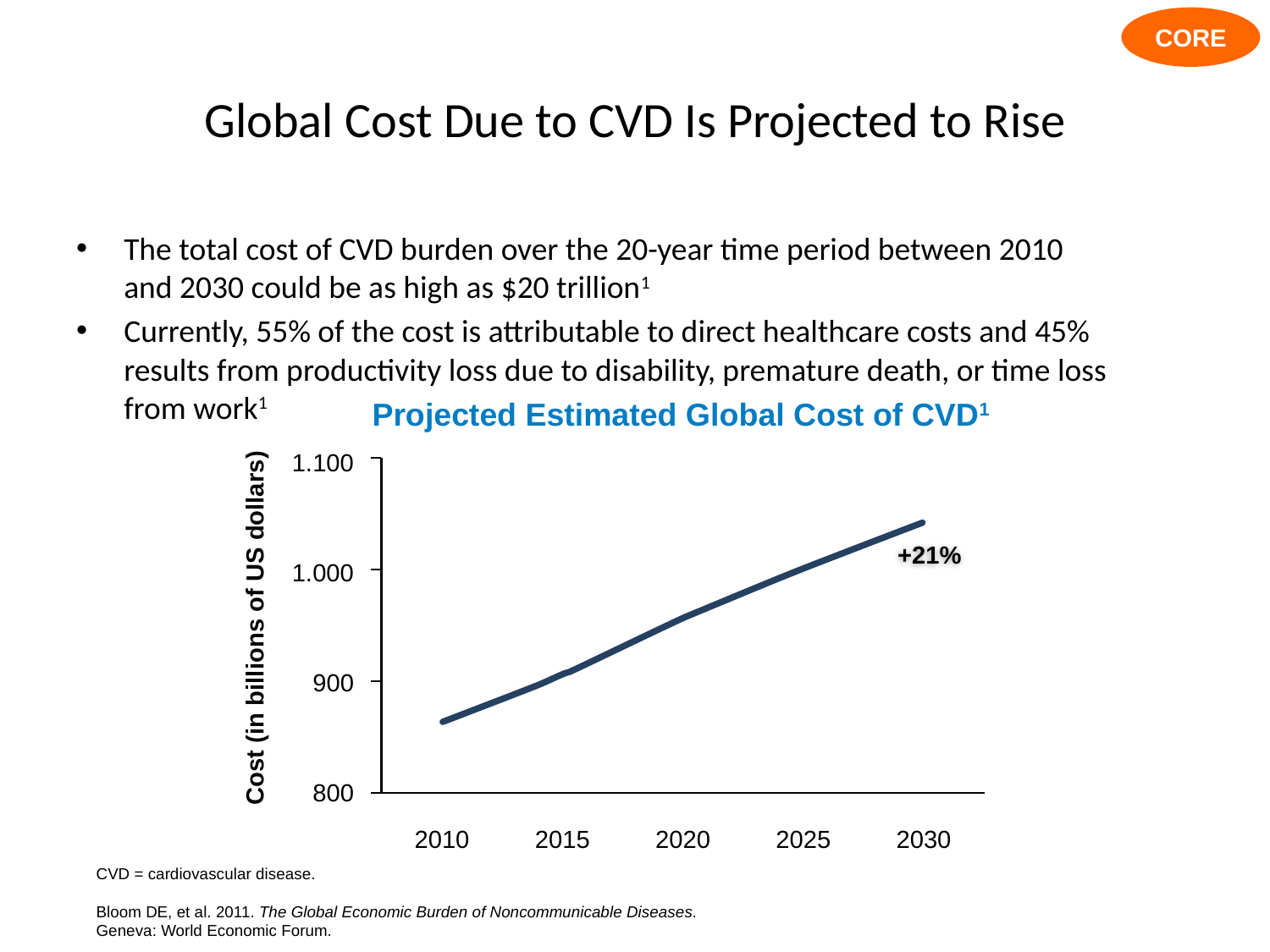

CORE
# Global Cost Due to CVD Is Projected to Rise
The total cost of CVD burden over the 20-year time period between 2010
and 2030 could be as high as $20 trillion1
Currently, 55% of the cost is attributable to direct healthcare costs and 45%
results from productivity loss due to disability, premature death, or time loss
from work1
Projected Estimated Global Cost of CVD1
1.100

+21%

1.000
Cost (in billions of US dollars)
900
800
2010
2015
2020
2025
2030
CVD = cardiovascular disease.
Bloom DE, et al. 2011. The Global Economic Burden of Noncommunicable Diseases.
Geneva: World Economic Forum.